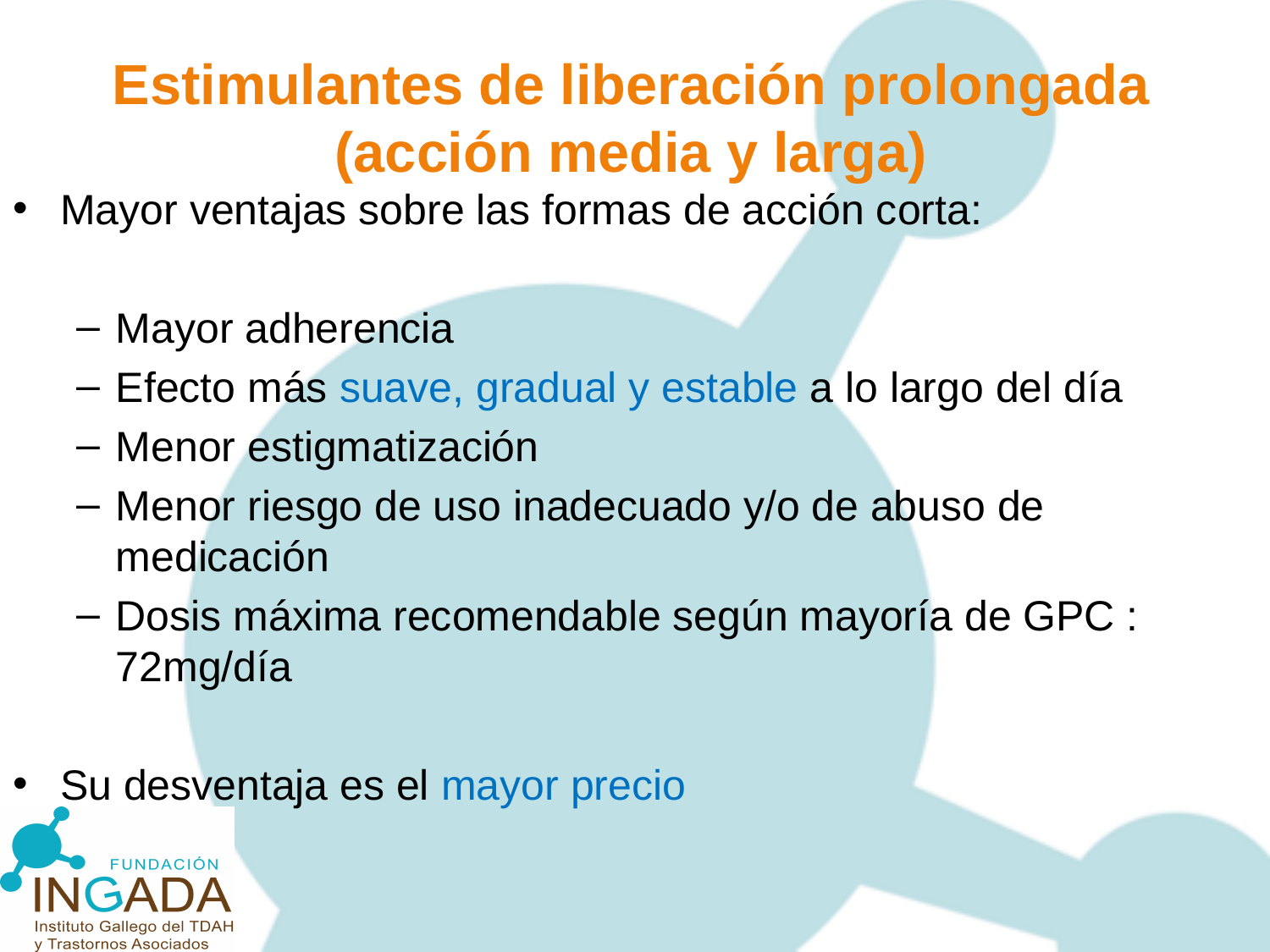

# Estimulantes de liberación prolongada (acción media y larga)
Mayor ventajas sobre las formas de acción corta:

Mayor adherencia
Efecto más suave, gradual y estable a lo largo del día
Menor estigmatización
Menor riesgo de uso inadecuado y/o de abuso de medicación
Dosis máxima recomendable según mayoría de GPC : 72mg/día

Su desventaja es el mayor precio